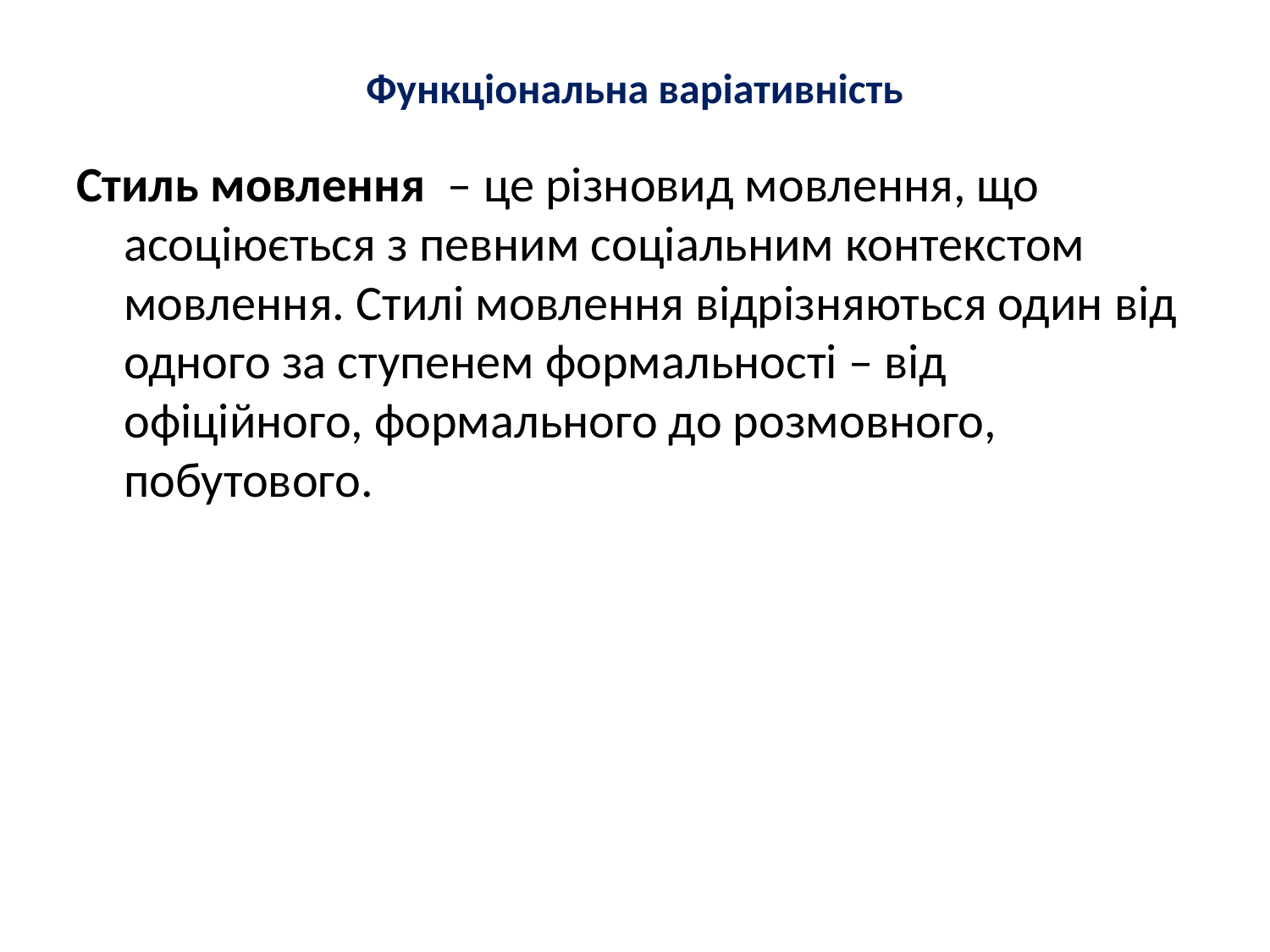

# Функціональна варіативність
Стиль мовлення  – це різновид мовлення, що асоціюється з певним соціальним контекстом мовлення. Стилі мовлення відрізняються один від одного за ступенем формальності – від офіційного, формального до розмовного, побутового.